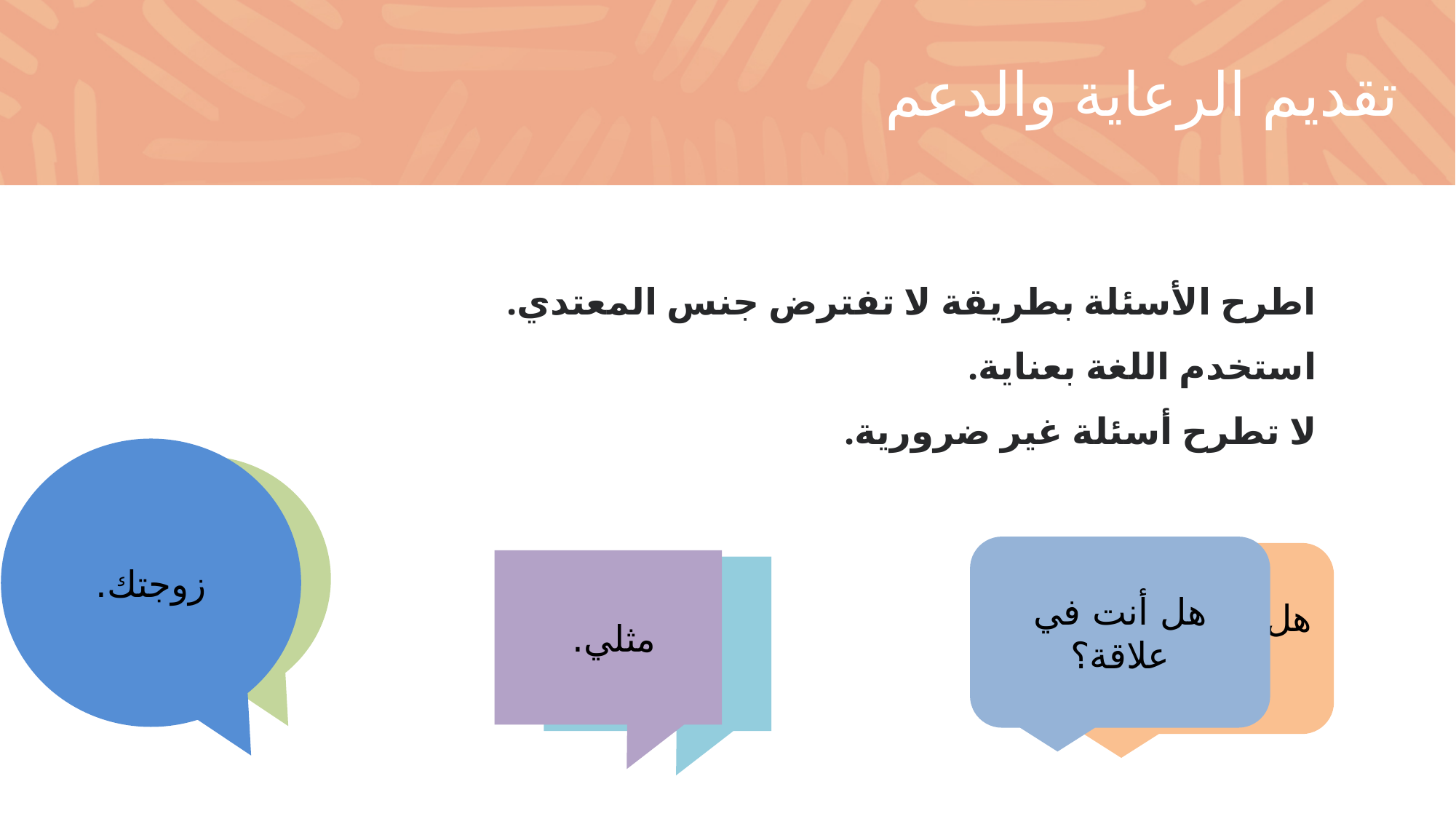

تقديم الرعاية والدعم
اطرح الأسئلة بطريقة لا تفترض جنس المعتدي.
استخدم اللغة بعناية.
لا تطرح أسئلة غير ضرورية.
زوجتك.
صديقك.
هل أنت في علاقة؟
هل لديكِ رفيق أو زوج؟
مثلي.
متشابه الجنس.